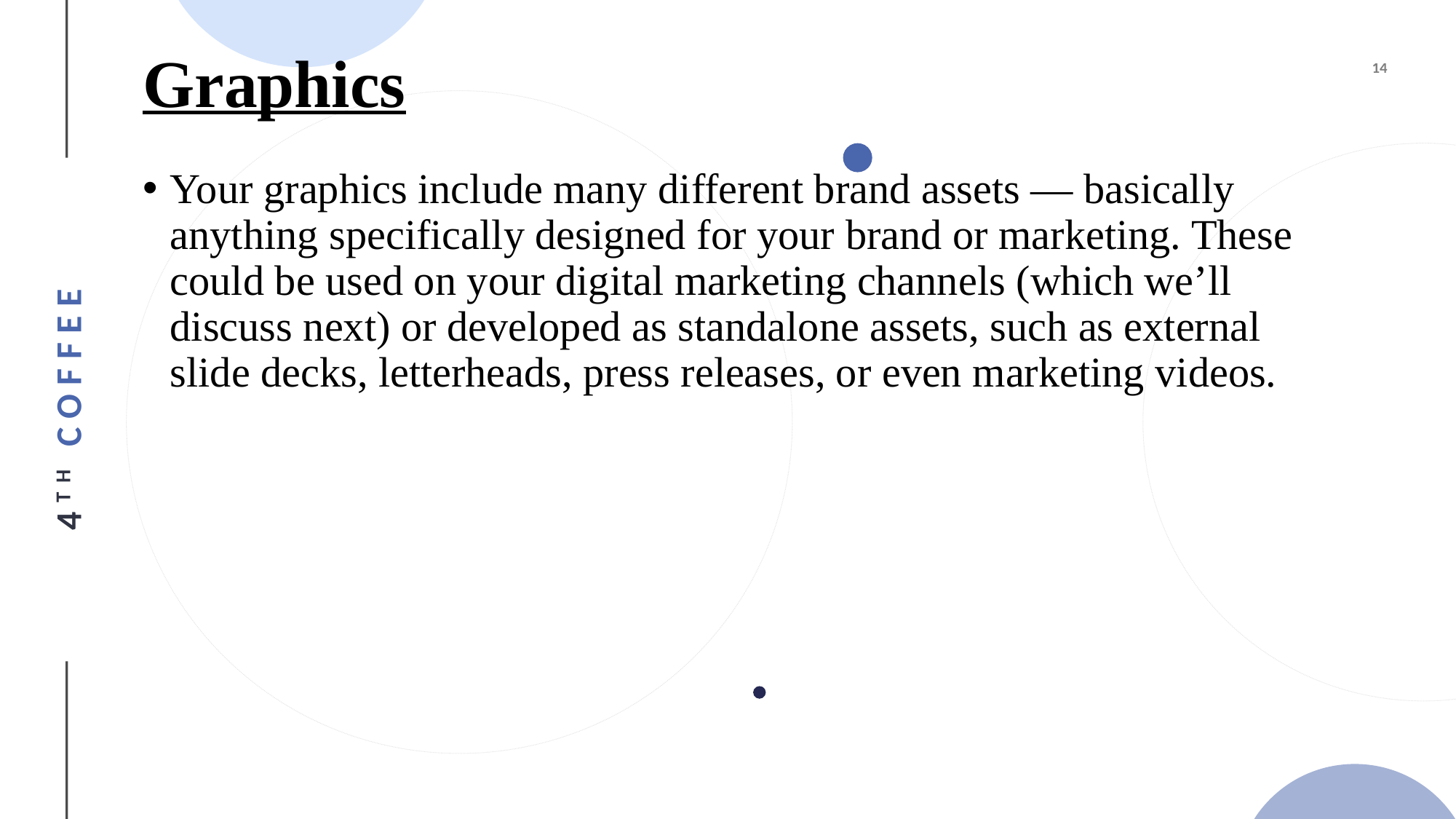

# Graphics
Your graphics include many different brand assets — basically anything specifically designed for your brand or marketing. These could be used on your digital marketing channels (which we’ll discuss next) or developed as standalone assets, such as external slide decks, letterheads, press releases, or even marketing videos.